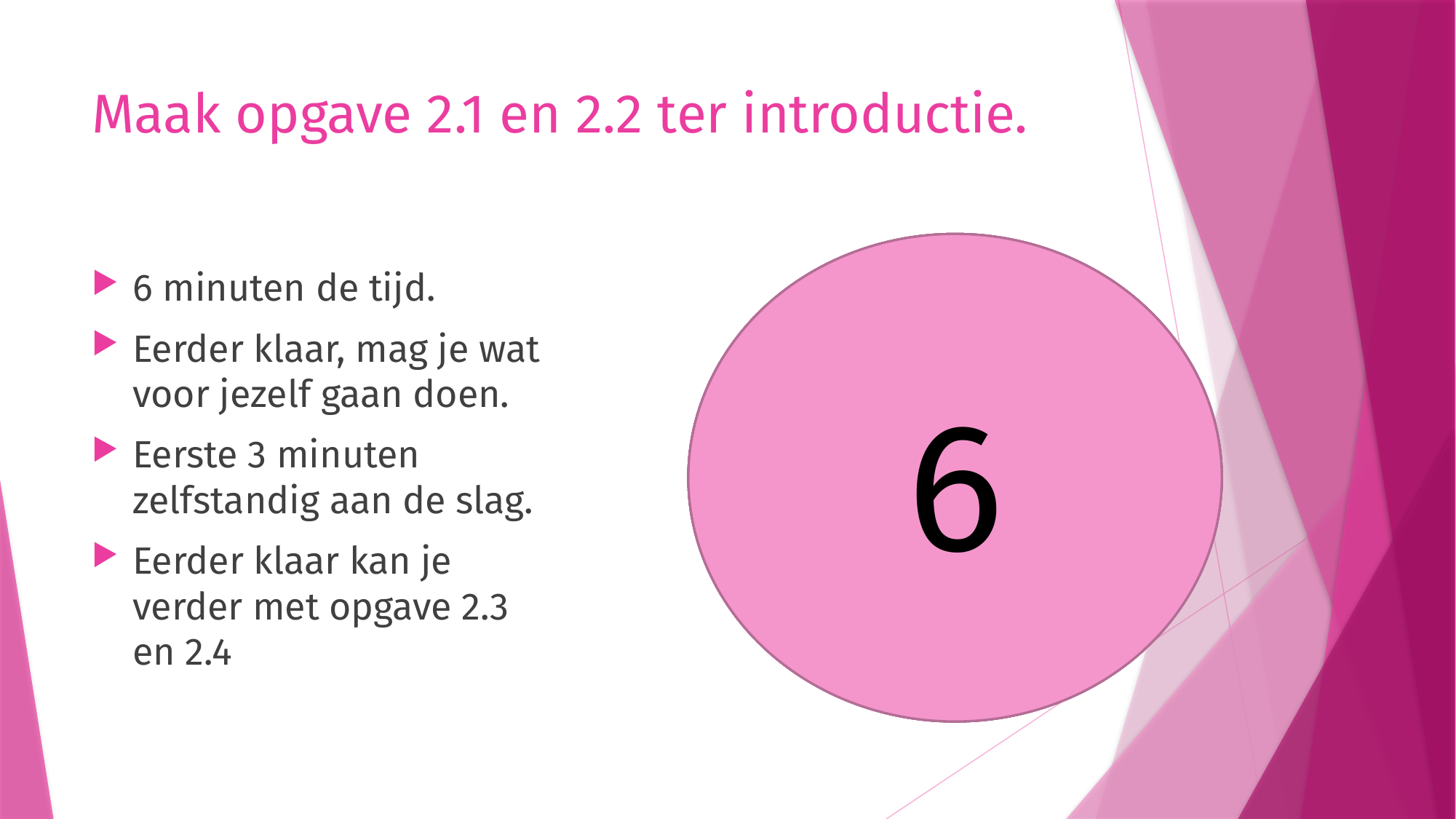

# Maak opgave 2.1 en 2.2 ter introductie.
5
6
4
3
1
2
6 minuten de tijd.
Eerder klaar, mag je wat voor jezelf gaan doen.
Eerste 3 minuten zelfstandig aan de slag.
Eerder klaar kan je verder met opgave 2.3 en 2.4